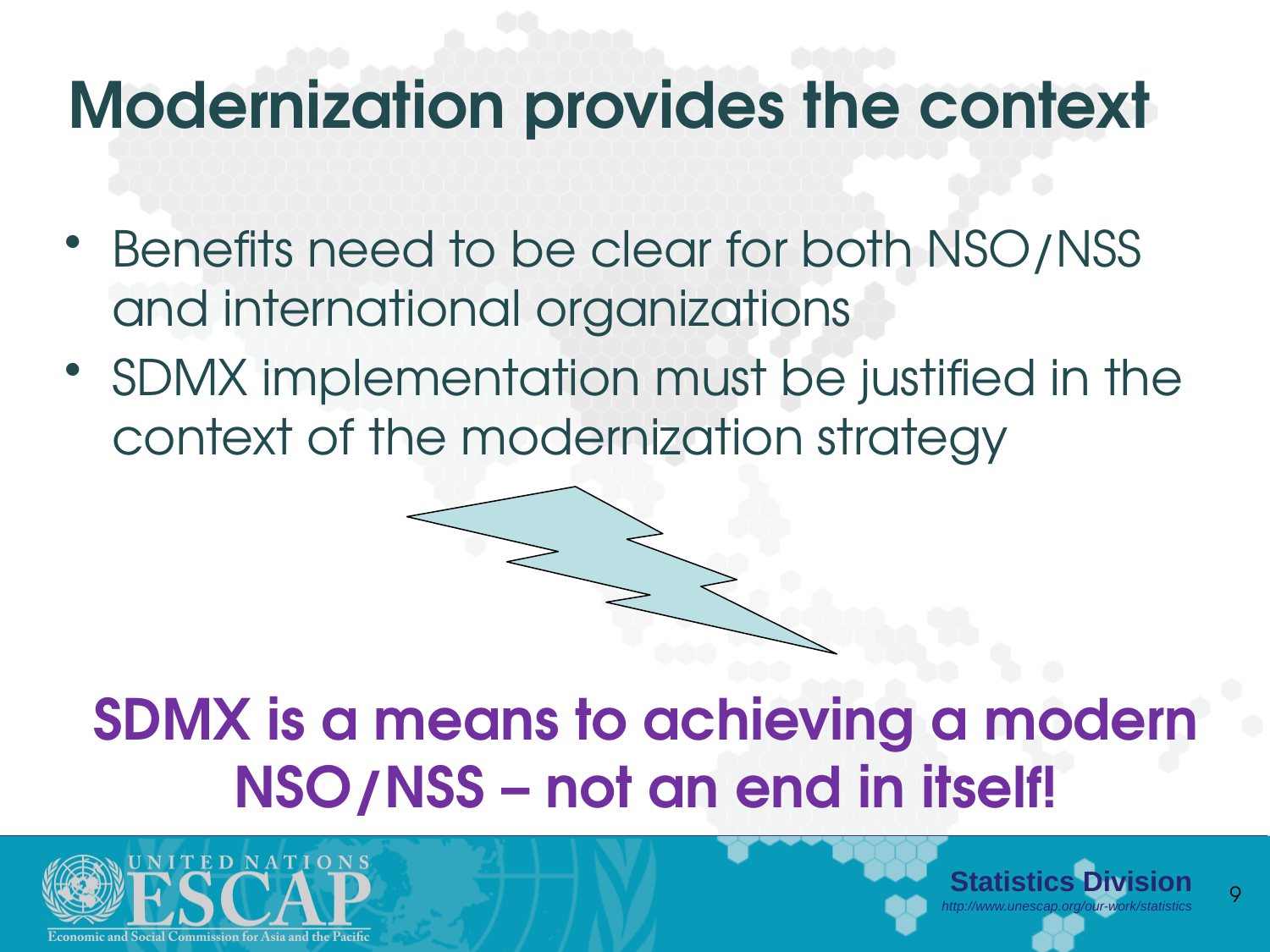

# Modernization provides the context
Benefits need to be clear for both NSO/NSS and international organizations
SDMX implementation must be justified in the context of the modernization strategy

SDMX is a means to achieving a modern NSO/NSS – not an end in itself!
9